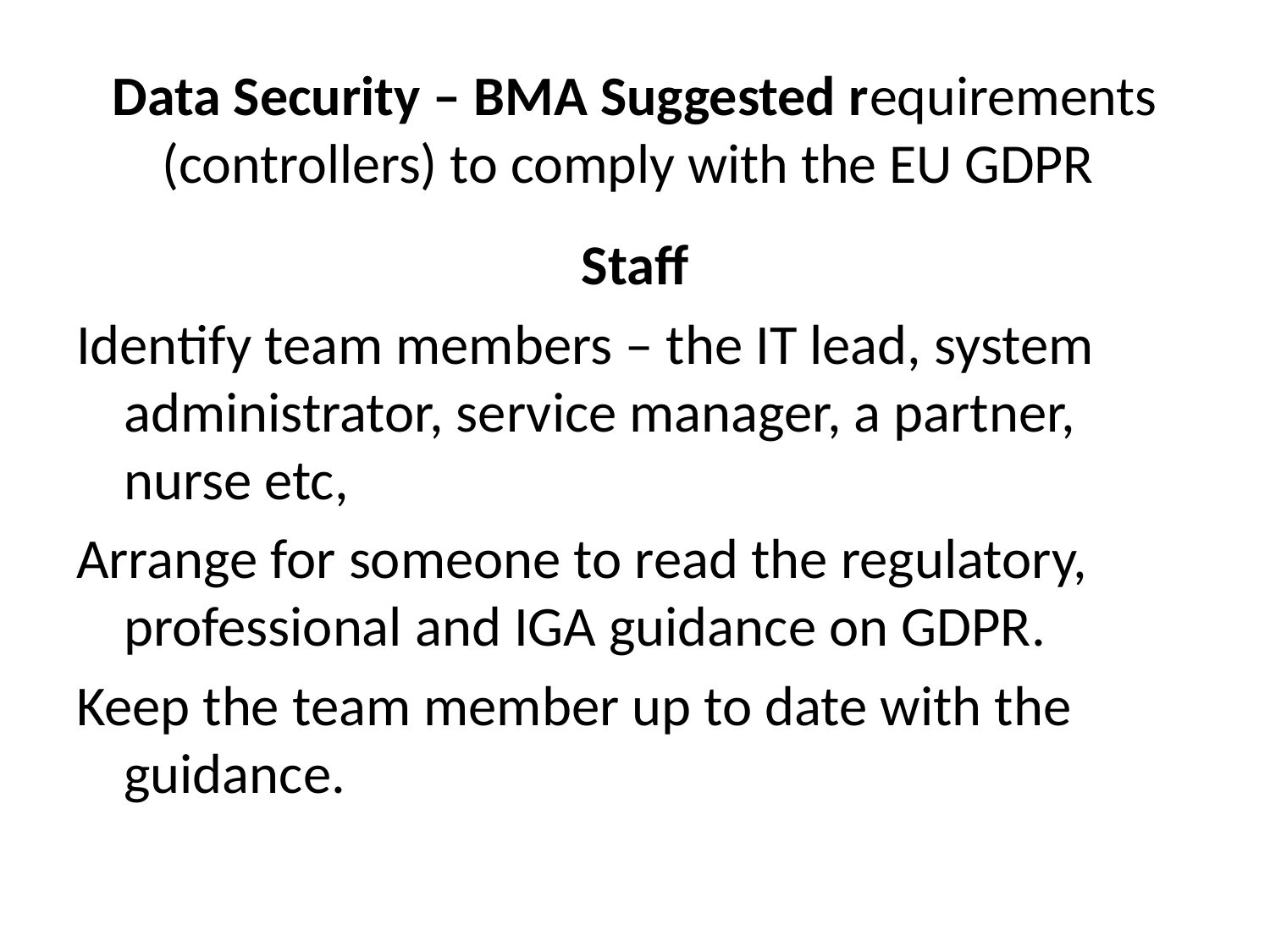

# Data Security – BMA Suggested requirements (controllers) to comply with the EU GDPR
Staff
Identify team members – the IT lead, system administrator, service manager, a partner, nurse etc,
Arrange for someone to read the regulatory,  professional and IGA guidance on GDPR.
Keep the team member up to date with the guidance.